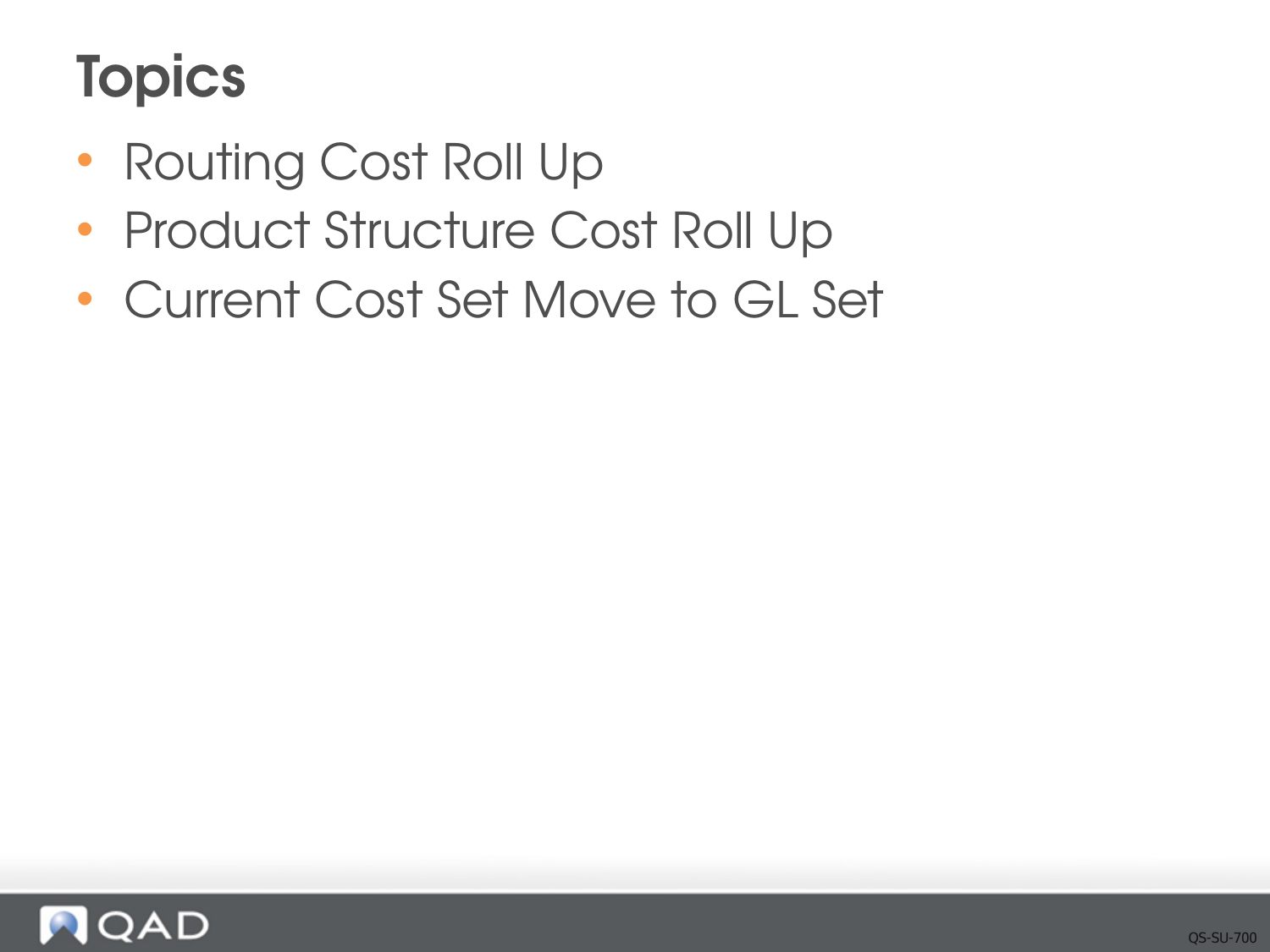

# Topics
Routing Cost Roll Up
Product Structure Cost Roll Up
Current Cost Set Move to GL Set

QS-SU-700